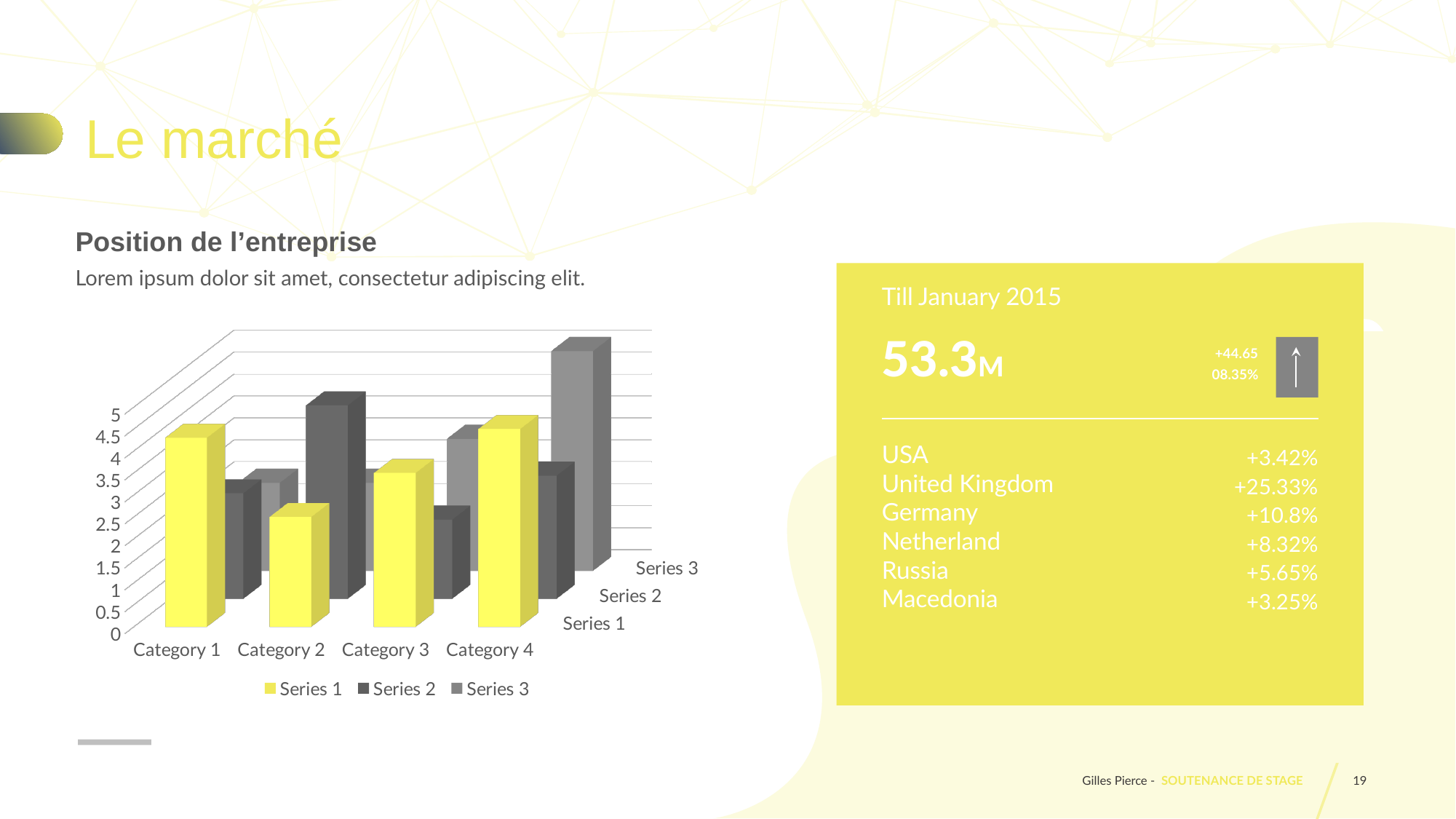

# Le marché
Position de l’entreprise
Lorem ipsum dolor sit amet, consectetur adipiscing elit.

Till January 2015
53.3M

+44.65
08.35%
USA
United Kingdom
Germany
Netherland
Russia
Macedonia
+3.42%
+25.33%
+10.8%
+8.32%
+5.65%
+3.25%

[unsupported chart]